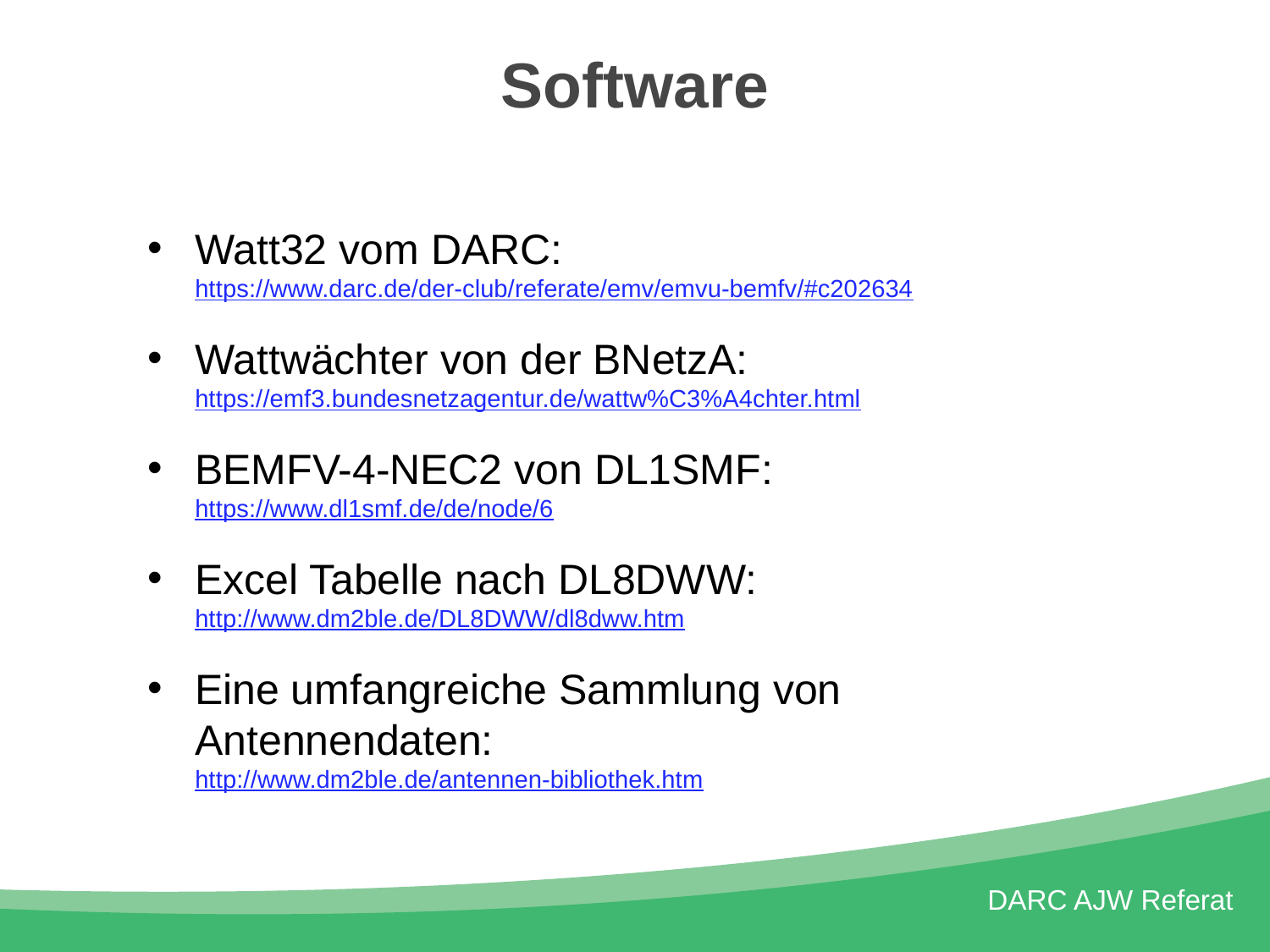

# Software

Watt32 vom DARC:
https://www.darc.de/der-club/referate/emv/emvu-bemfv/#c202634
Wattwächter von der BNetzA:
https://emf3.bundesnetzagentur.de/wattw%C3%A4chter.html
BEMFV-4-NEC2 von DL1SMF:
https://www.dl1smf.de/de/node/6
Excel Tabelle nach DL8DWW: http://www.dm2ble.de/DL8DWW/dl8dww.htm
Eine umfangreiche Sammlung von Antennendaten:
http://www.dm2ble.de/antennen-bibliothek.htm